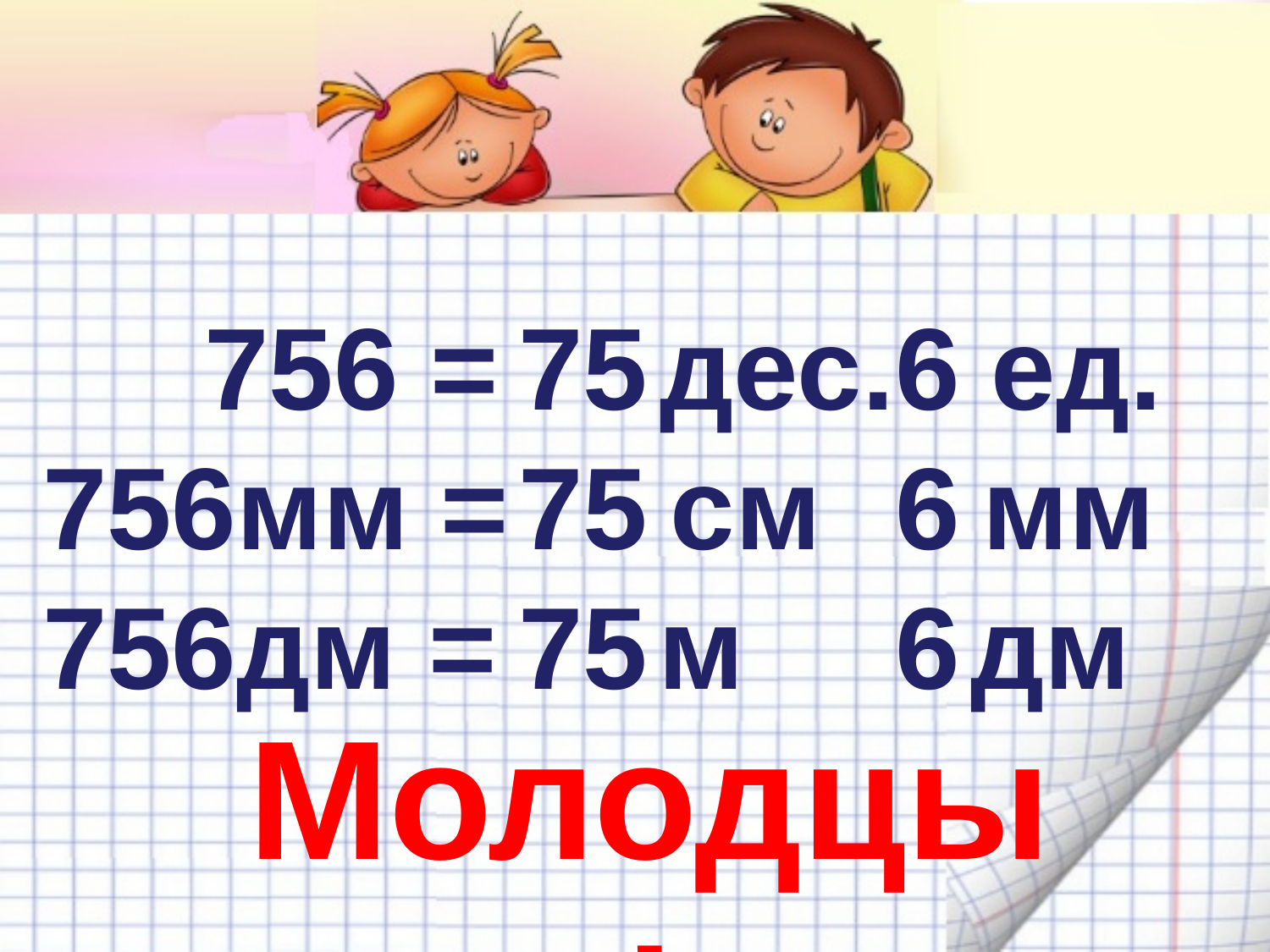

756 =     дес.   ед.
756мм =     см     мм
756дм =     м       дм
75
75
75
6
6
6
Молодцы!